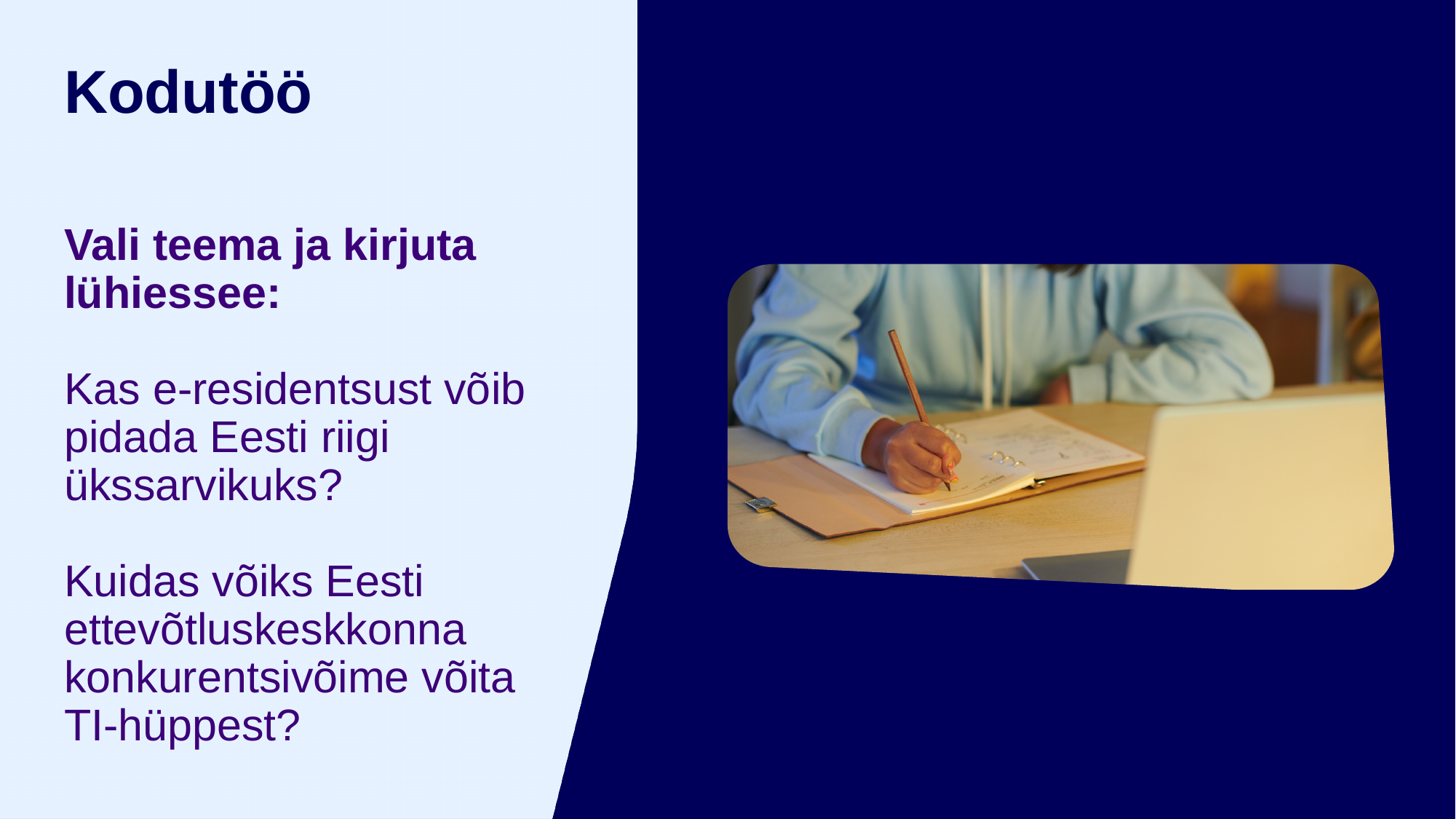

Kodutöö
Vali teema ja kirjuta lühiessee:
Kas e-residentsust võib pidada Eesti riigi ükssarvikuks?
Kuidas võiks Eesti ettevõtluskeskkonna konkurentsivõime võita
TI-hüppest?